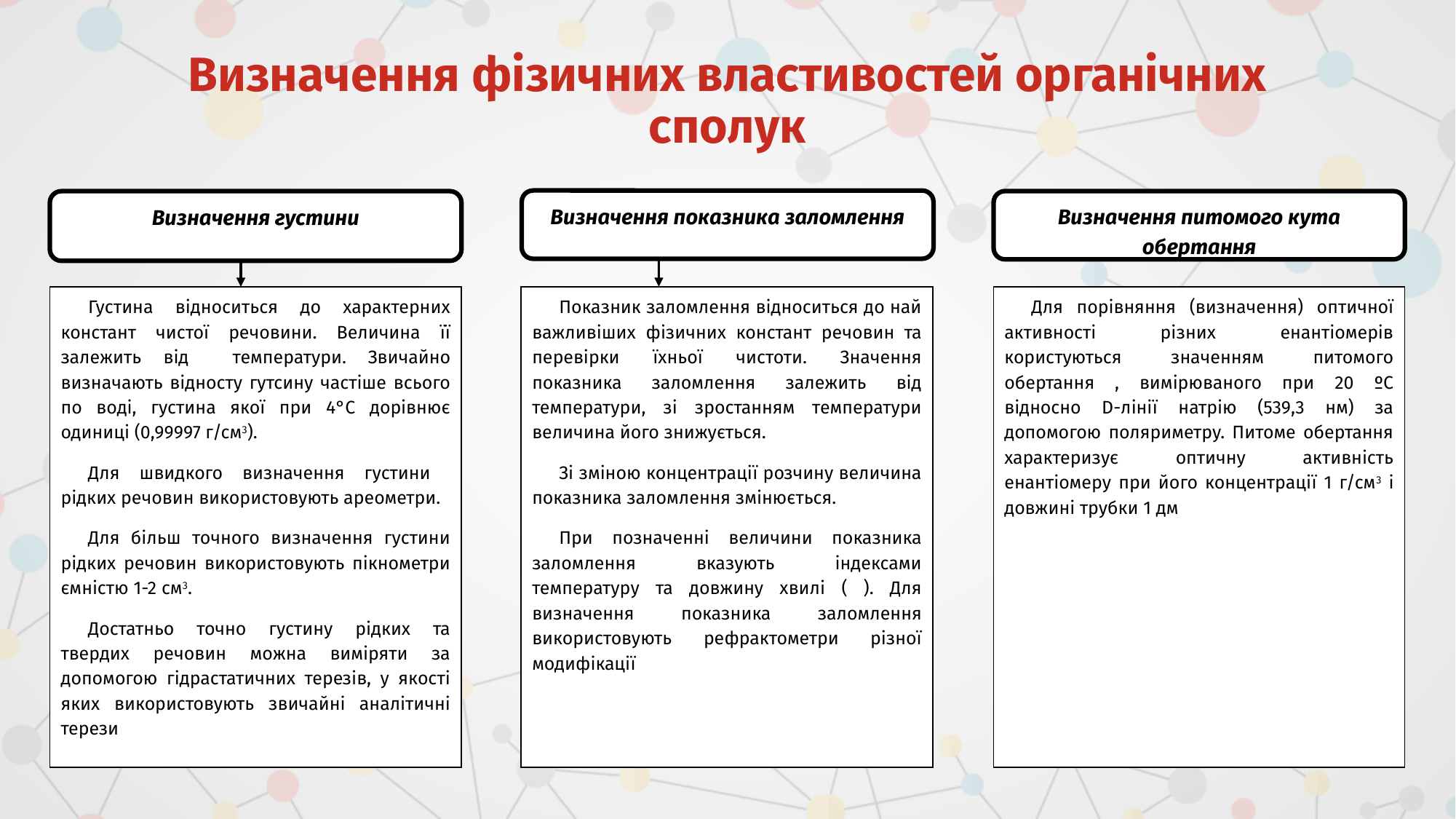

# Визначення фізичних властивостей органічних сполук
Визначення показника заломлення
Визначення густини
Визначення питомого кута обертання
Густина відноситься до характерних констант чистої речовини. Величина її залежить від  температури. Звичайно визначають відносту гутсину частіше всього по воді, густина якої при 4°С дорівнює одиниці (0,99997 г/см3).
Для швидкого визначення густини  рідких речовин використовують ареометри.
Для більш точного визначення густини рідких речовин використовують пікнометри ємністю 1-2 см3.
Достатньо точно густину рідких та твердих речовин можна виміряти за допомогою гідрастатичних терезів, у якості яких використовують звичайні аналітичні терези
Показник заломлення відноситься до най важливіших фізичних констант речовин та перевірки їхньої чистоти. Значення показника заломлення залежить від температури, зі зростанням температури величина його знижується.
Зі зміною концентрації розчину величина показника заломлення змінюється.
При позначенні величини показника заломлення вказують індексами температуру та довжину хвилі ( ). Для визначення показника заломлення використовують рефрактометри різної модифікації
Для порівняння (визначення) оптичної активності різних енантіомерів користуються значенням питомого обертання , вимірюваного при 20 ºC відносно D-лінії натрію (539,3 нм) за допомогою поляриметру. Питоме обертання характеризує оптичну активність енантіомеру при його концентрації 1 г/см3 і довжині трубки 1 дм